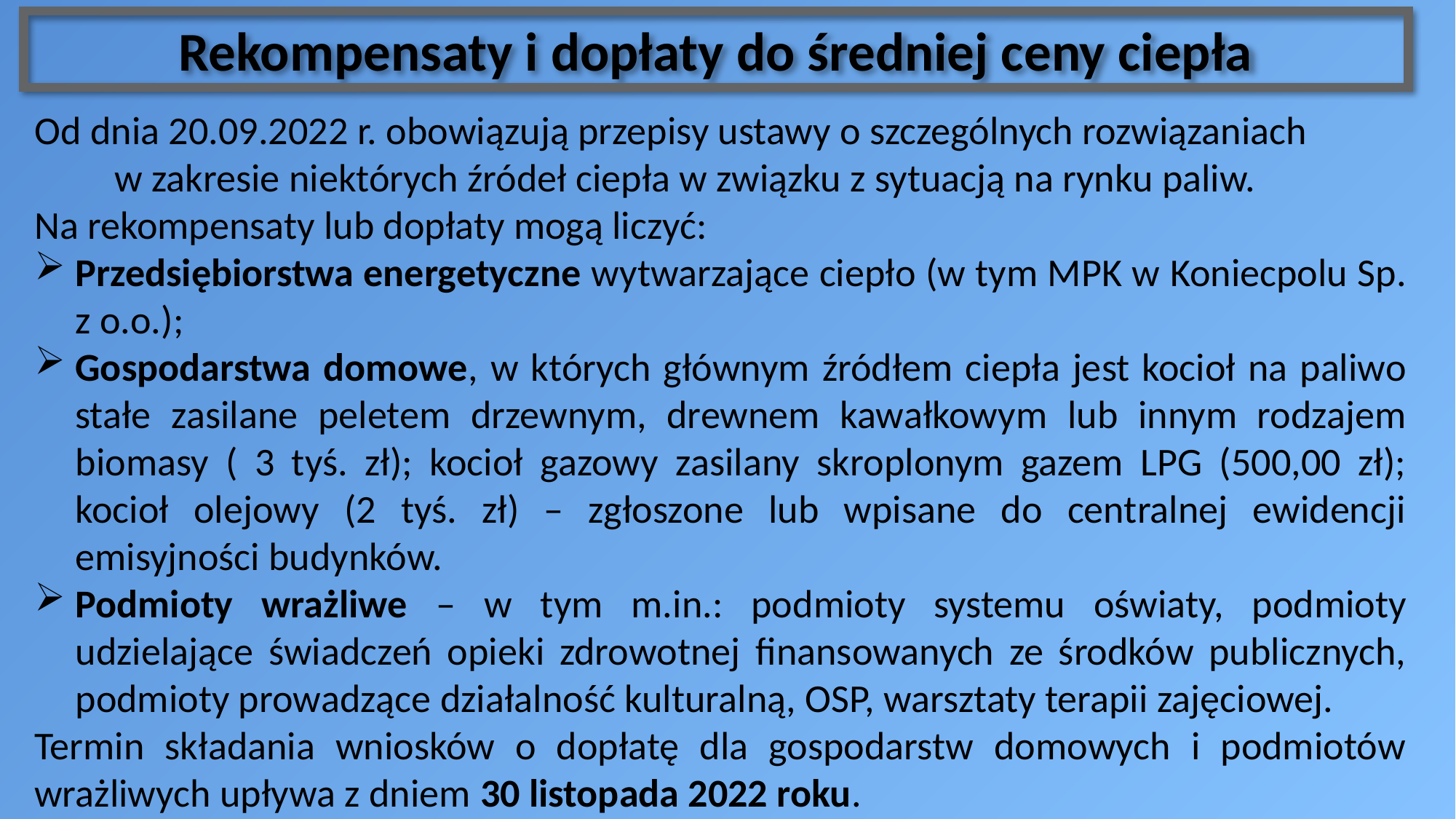

Rekompensaty i dopłaty do średniej ceny ciepła
Od dnia 20.09.2022 r. obowiązują przepisy ustawy o szczególnych rozwiązaniach                     w zakresie niektórych źródeł ciepła w związku z sytuacją na rynku paliw.
Na rekompensaty lub dopłaty mogą liczyć:
Przedsiębiorstwa energetyczne wytwarzające ciepło (w tym MPK w Koniecpolu Sp. z o.o.);
Gospodarstwa domowe, w których głównym źródłem ciepła jest kocioł na paliwo stałe zasilane peletem drzewnym, drewnem kawałkowym lub innym rodzajem biomasy ( 3 tyś. zł); kocioł gazowy zasilany skroplonym gazem LPG (500,00 zł); kocioł olejowy (2 tyś. zł) – zgłoszone lub wpisane do centralnej ewidencji emisyjności budynków.
Podmioty wrażliwe – w tym m.in.: podmioty systemu oświaty, podmioty udzielające świadczeń opieki zdrowotnej finansowanych ze środków publicznych, podmioty prowadzące działalność kulturalną, OSP, warsztaty terapii zajęciowej.
Termin składania wniosków o dopłatę dla gospodarstw domowych i podmiotów wrażliwych upływa z dniem 30 listopada 2022 roku.